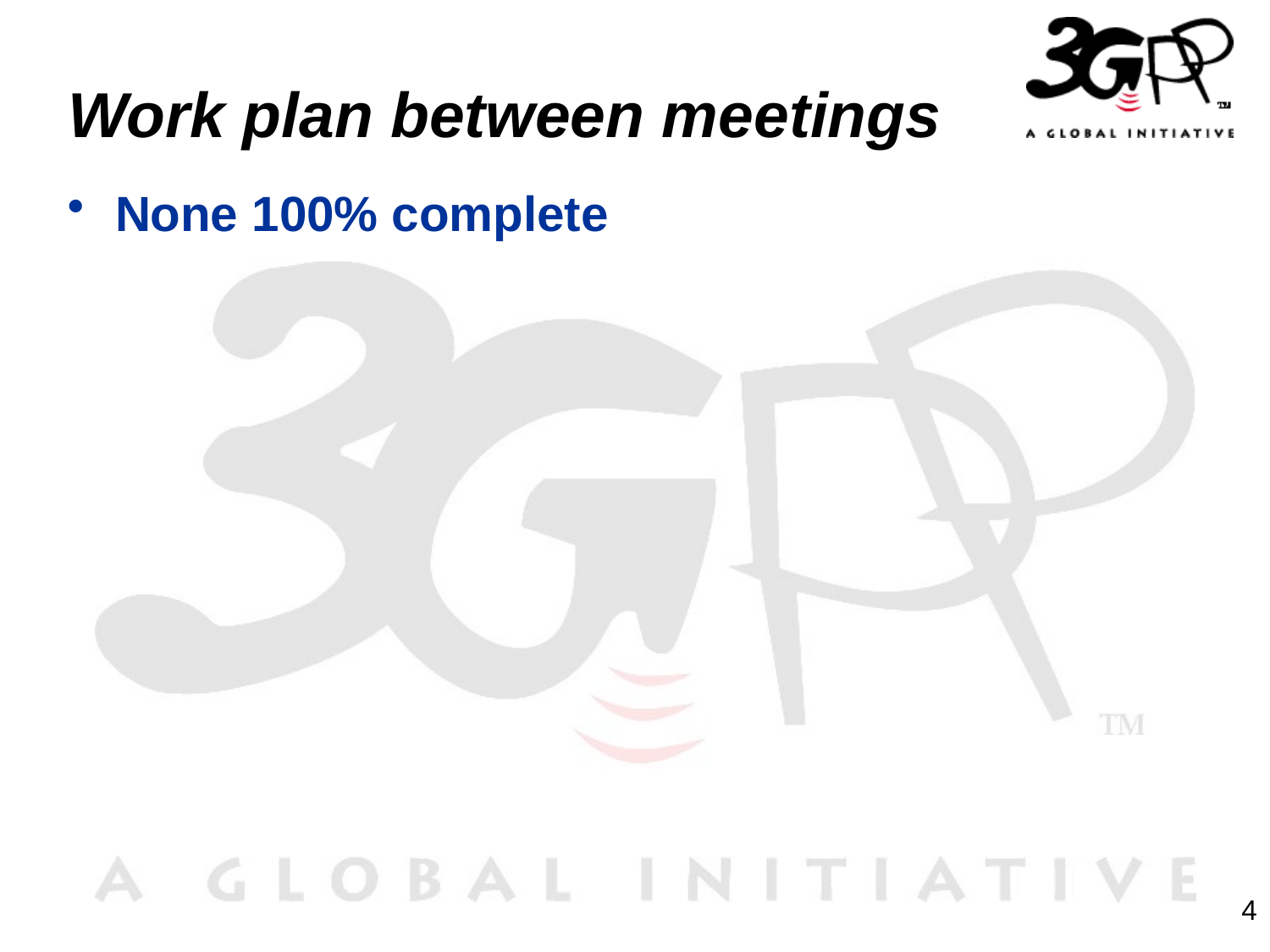

# Work plan between meetings
None 100% complete

4